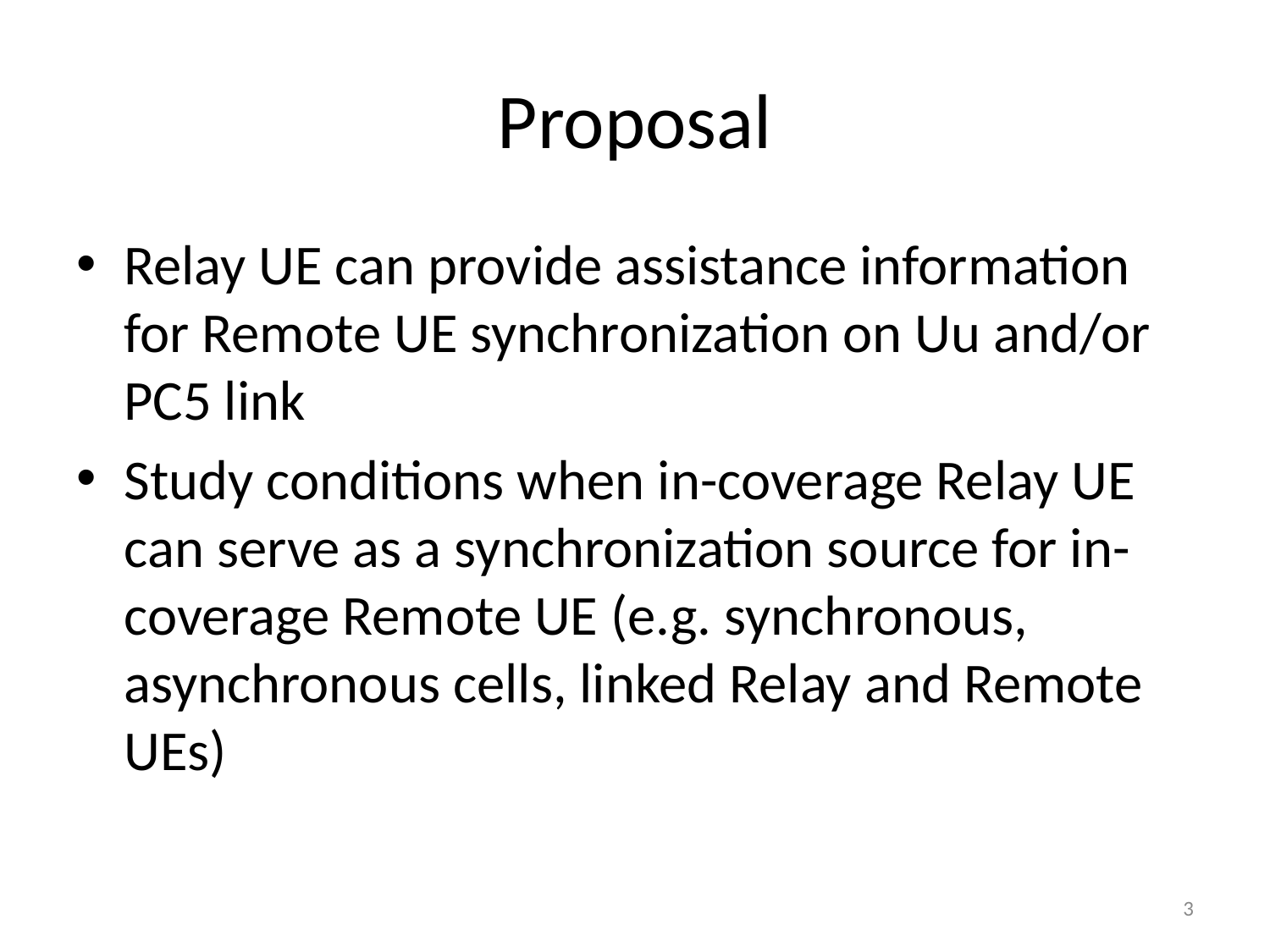

# Proposal
Relay UE can provide assistance information for Remote UE synchronization on Uu and/or PC5 link
Study conditions when in-coverage Relay UE can serve as a synchronization source for in-coverage Remote UE (e.g. synchronous, asynchronous cells, linked Relay and Remote UEs)
3